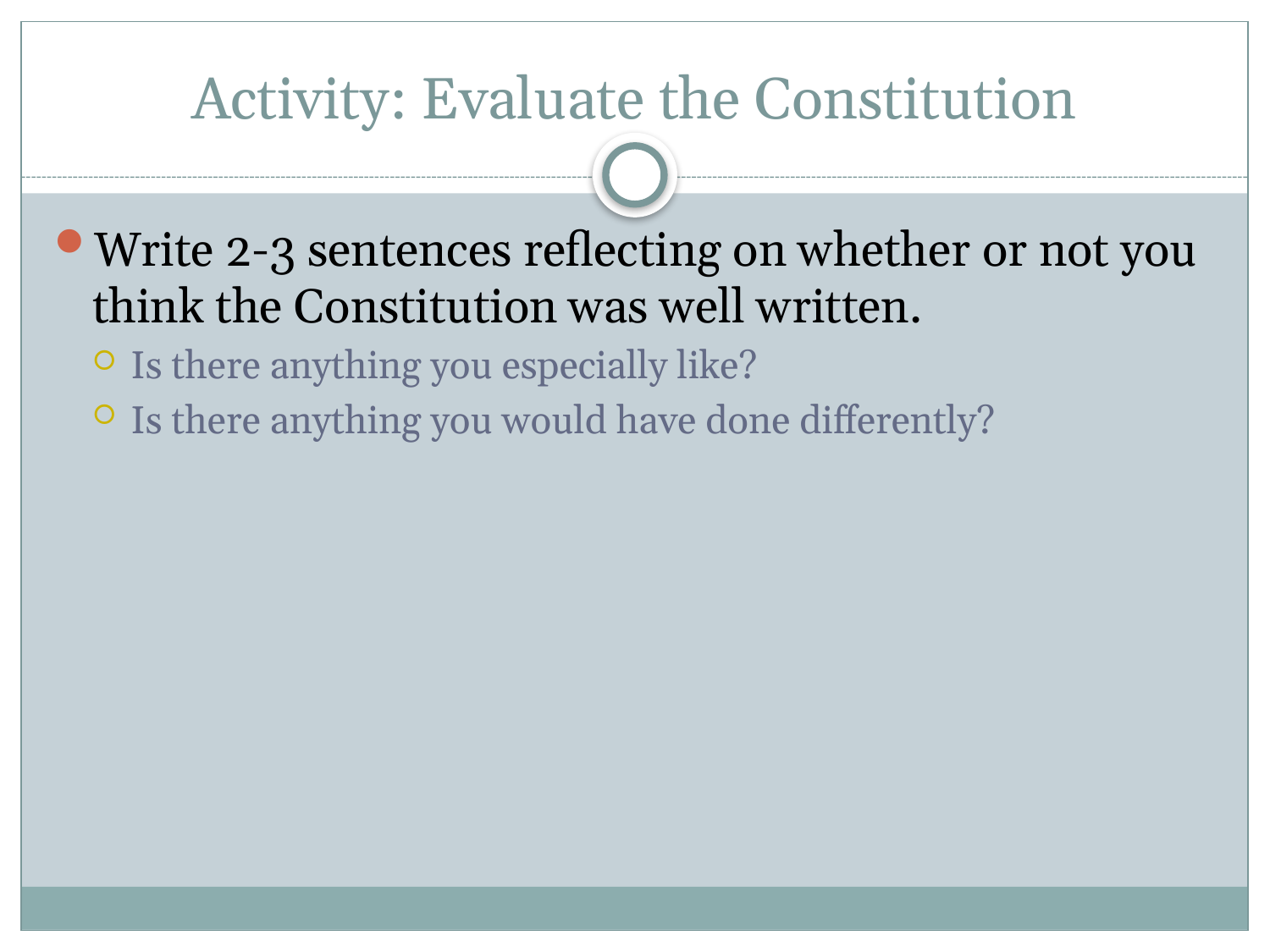

# Activity: Evaluate the Constitution
Write 2-3 sentences reflecting on whether or not you think the Constitution was well written.
Is there anything you especially like?
Is there anything you would have done differently?